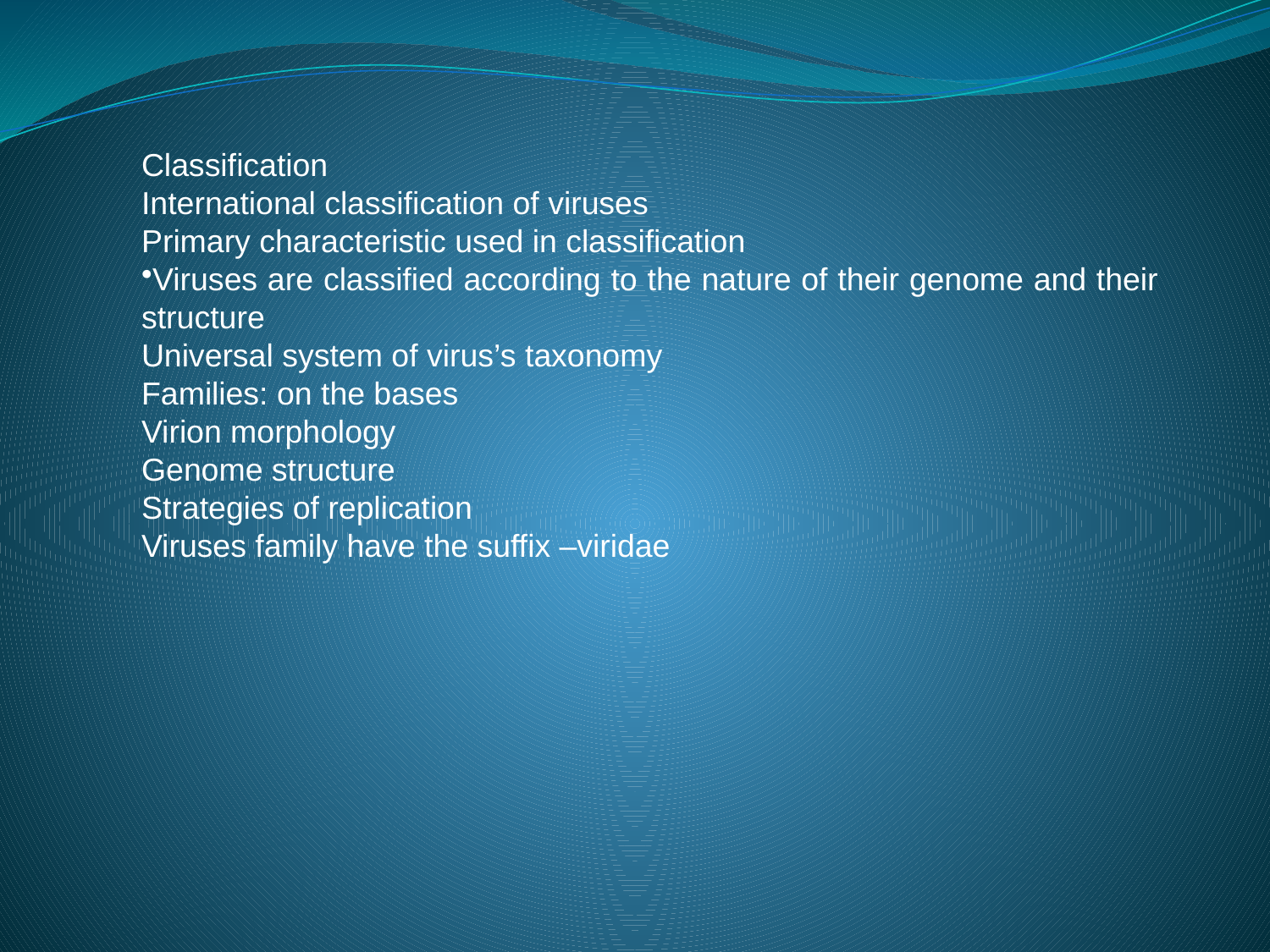

Classification
International classification of viruses
Primary characteristic used in classification
Viruses are classified according to the nature of their genome and their structure
Universal system of virus’s taxonomy
Families: on the bases
Virion morphology
Genome structure
Strategies of replication
Viruses family have the suffix –viridae